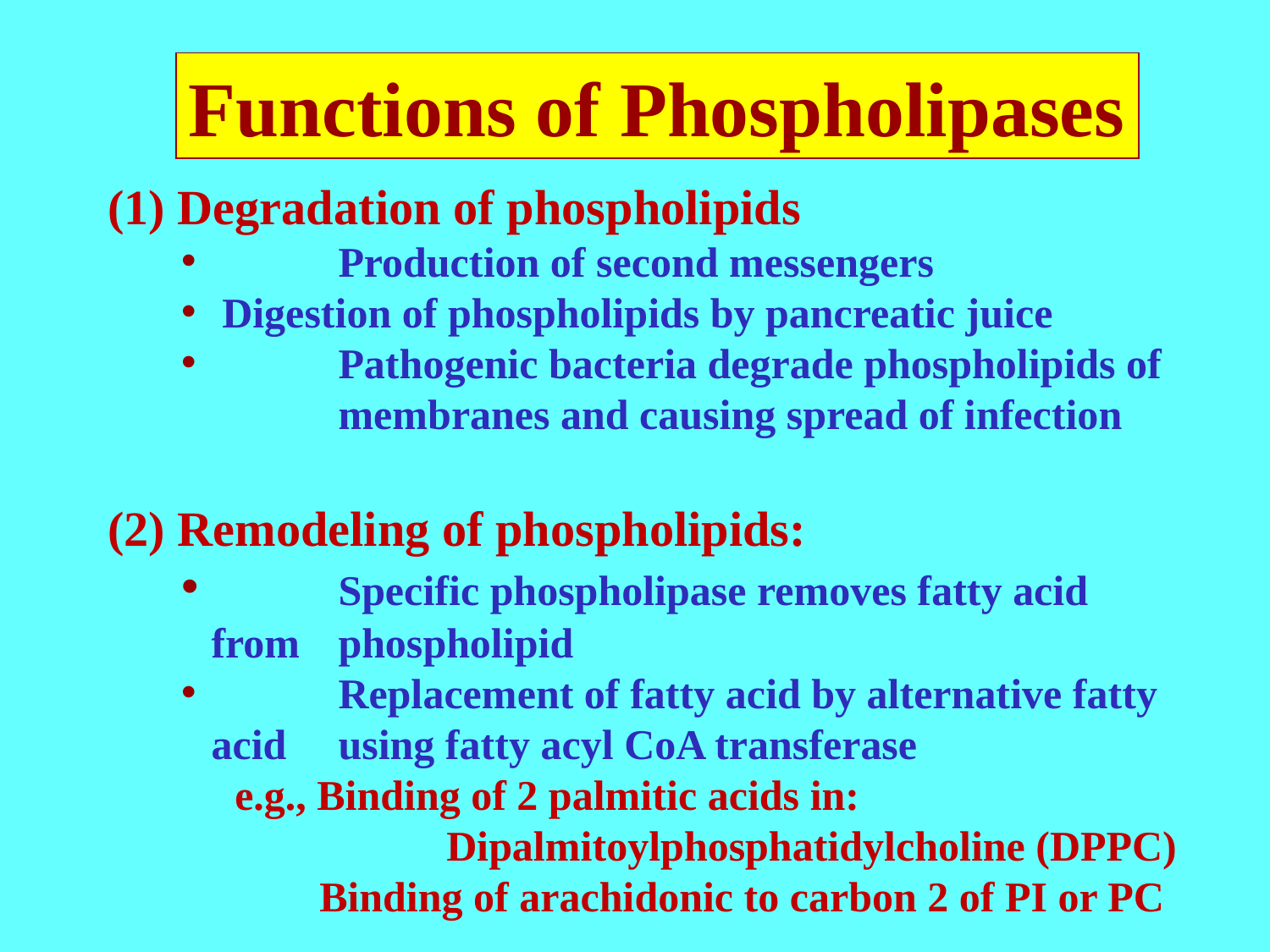

Functions of Phospholipases
(1) Degradation of phospholipids
	Production of second messengers
 Digestion of phospholipids by pancreatic juice
	Pathogenic bacteria degrade phospholipids of 	membranes and causing spread of infection

(2) Remodeling of phospholipids:
	Specific phospholipase removes fatty acid 	from 	phospholipid
	Replacement of fatty acid by alternative fatty acid 	using fatty acyl CoA transferase
	e.g., Binding of 2 palmitic acids in: 				        Dipalmitoylphosphatidylcholine (DPPC)
	        Binding of arachidonic to carbon 2 of PI or PC